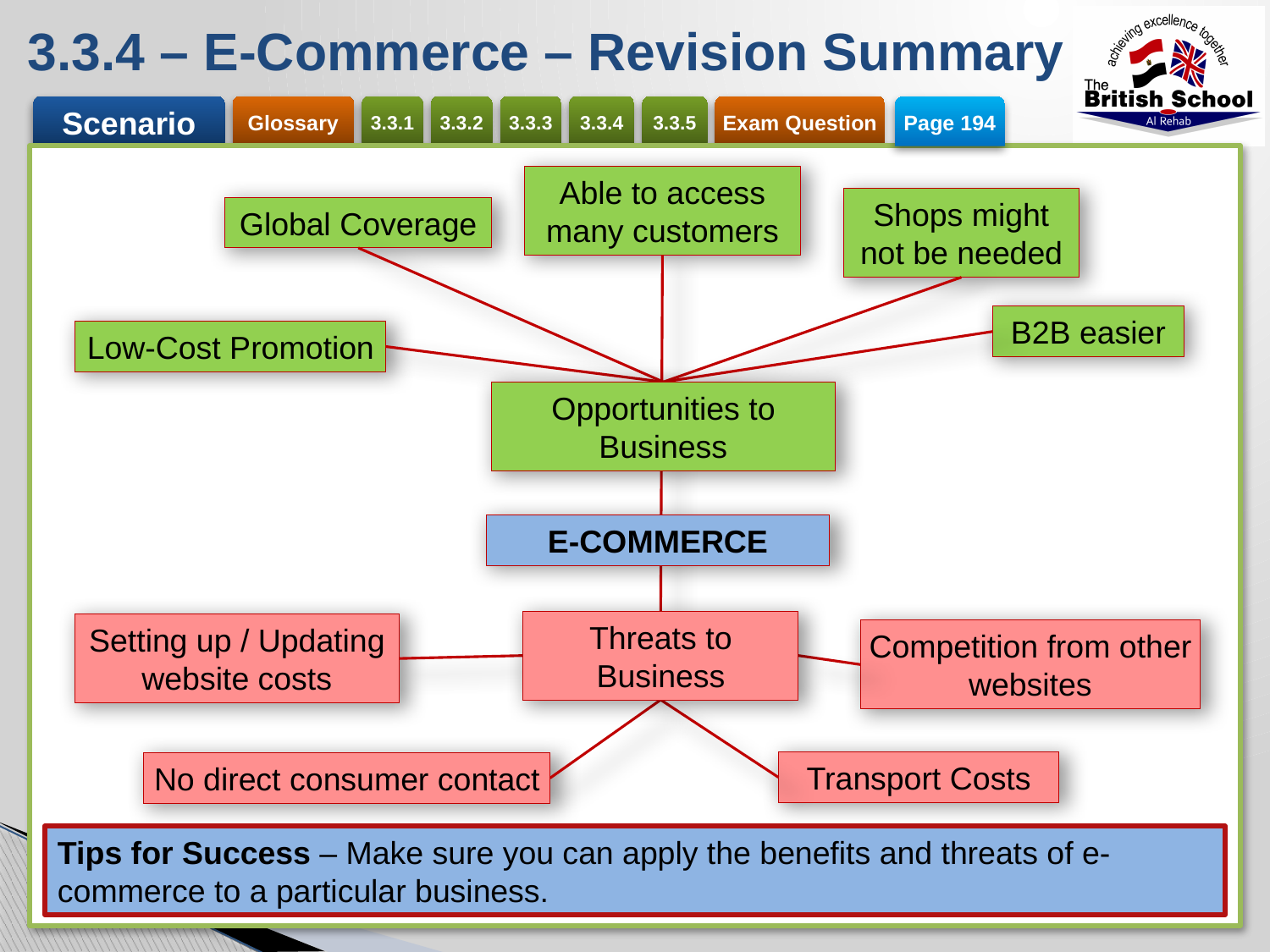

# 3.3.4 – E-Commerce – Revision Summary
Page 194
Able to access many customers
Shops might not be needed
Global Coverage
B2B easier
Low-Cost Promotion
Opportunities to Business
E-COMMERCE
Threats to Business
Setting up / Updating website costs
Competition from other websites
Transport Costs
No direct consumer contact
Tips for Success – Make sure you can apply the benefits and threats of e-commerce to a particular business.